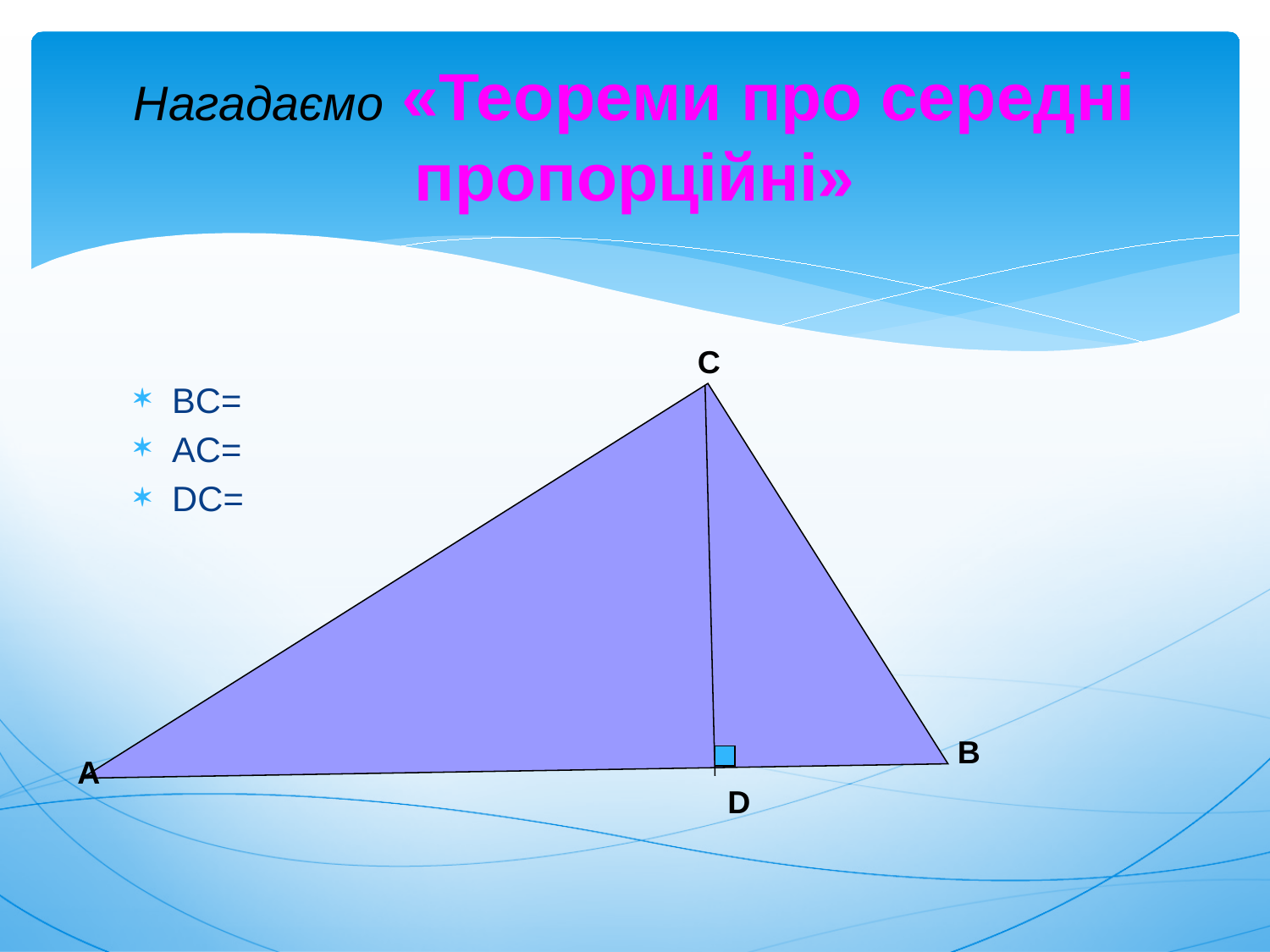

# Нагадаємо «Теореми про середні пропорційні»
C
BС=
AС=
DC=

B
А

D